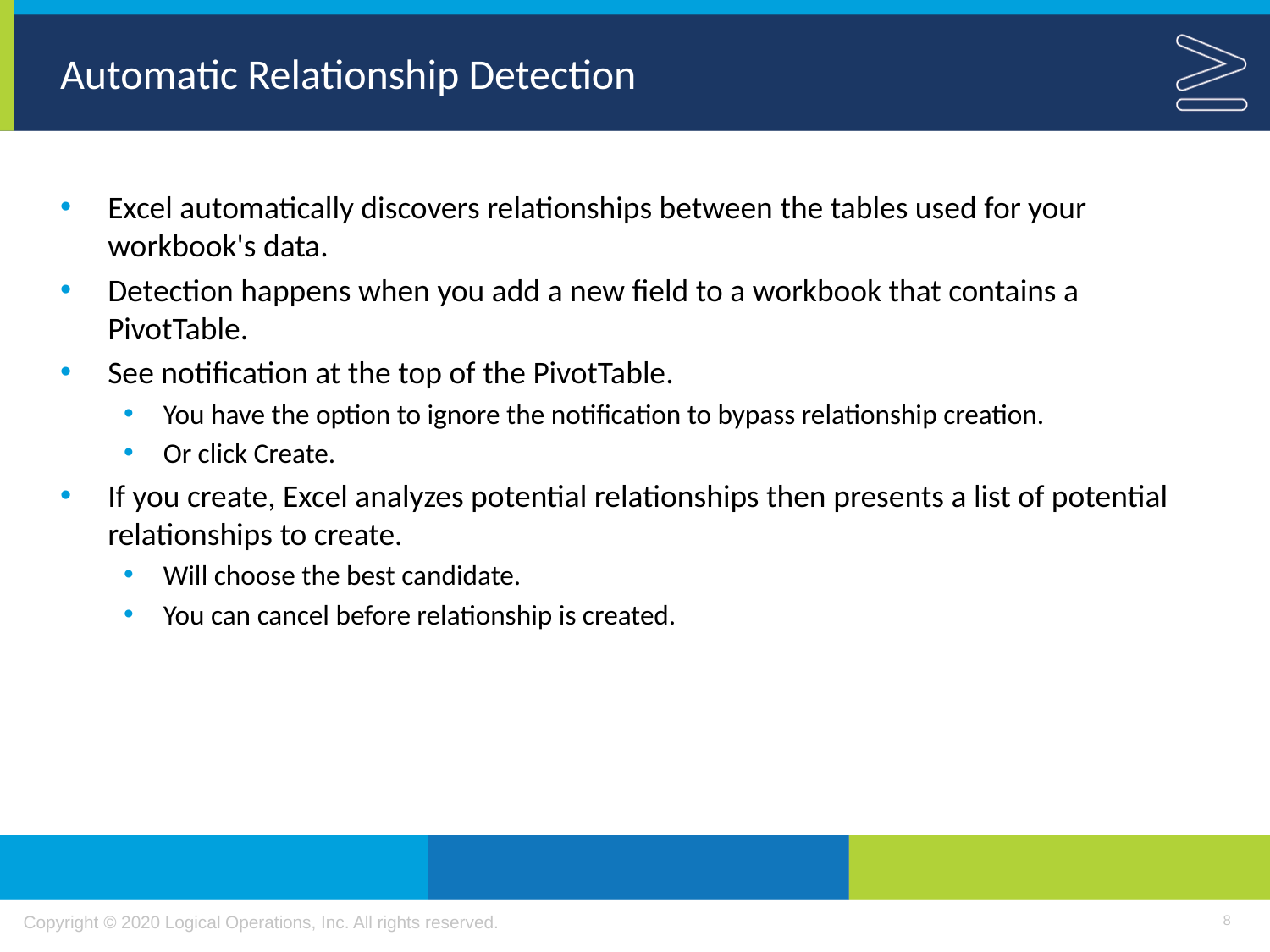

# Automatic Relationship Detection
Excel automatically discovers relationships between the tables used for your workbook's data.
Detection happens when you add a new field to a workbook that contains a PivotTable.
See notification at the top of the PivotTable.
You have the option to ignore the notification to bypass relationship creation.
Or click Create.
If you create, Excel analyzes potential relationships then presents a list of potential relationships to create.
Will choose the best candidate.
You can cancel before relationship is created.
8